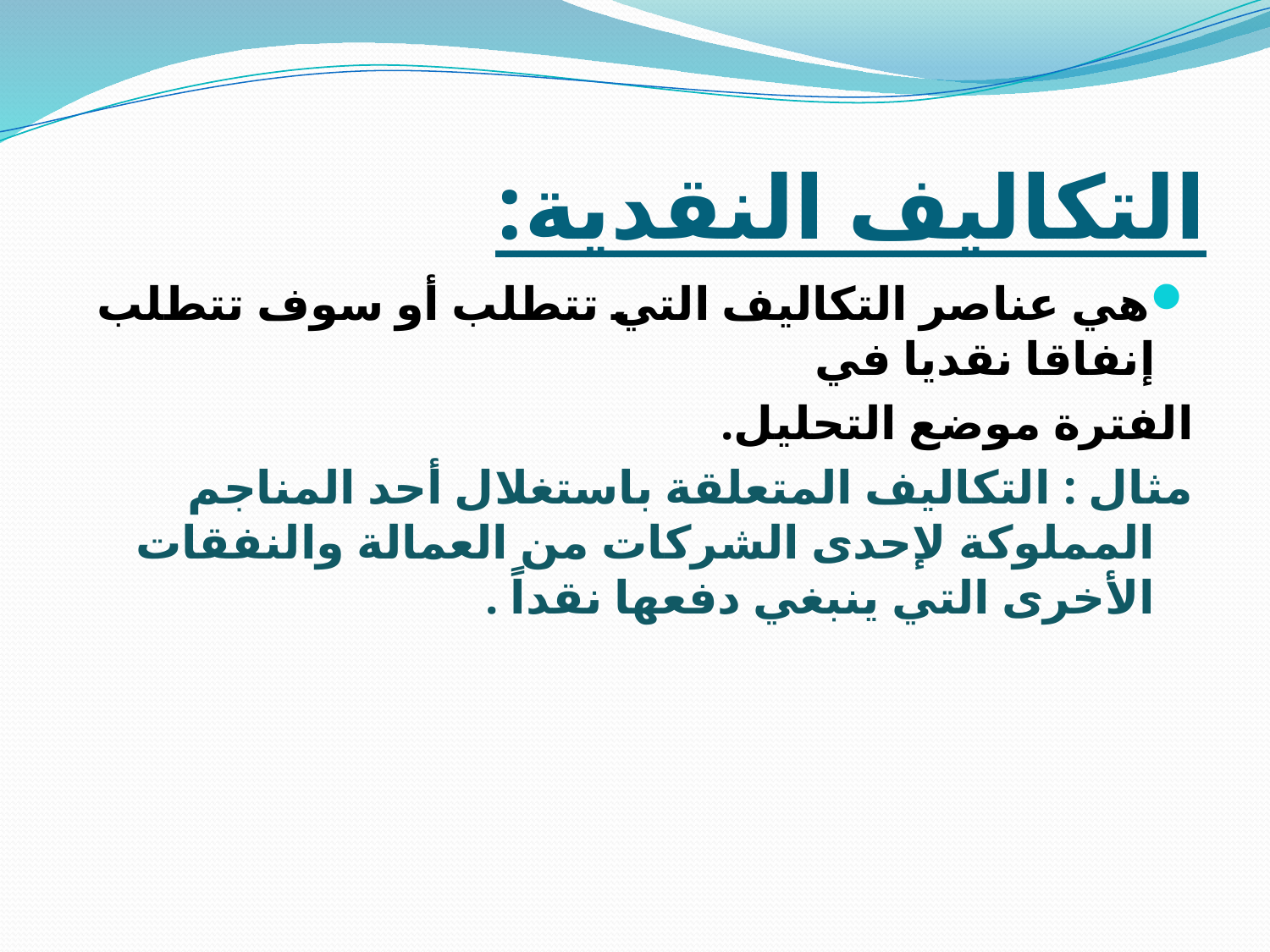

# التكاليف النقدية:
هي عناصر التكاليف التي تتطلب أو سوف تتطلب إنفاقا نقديا في
الفترة موضع التحليل.
مثال : التكاليف المتعلقة باستغلال أحد المناجم المملوكة لإحدى الشركات من العمالة والنفقات الأخرى التي ينبغي دفعها نقداً .